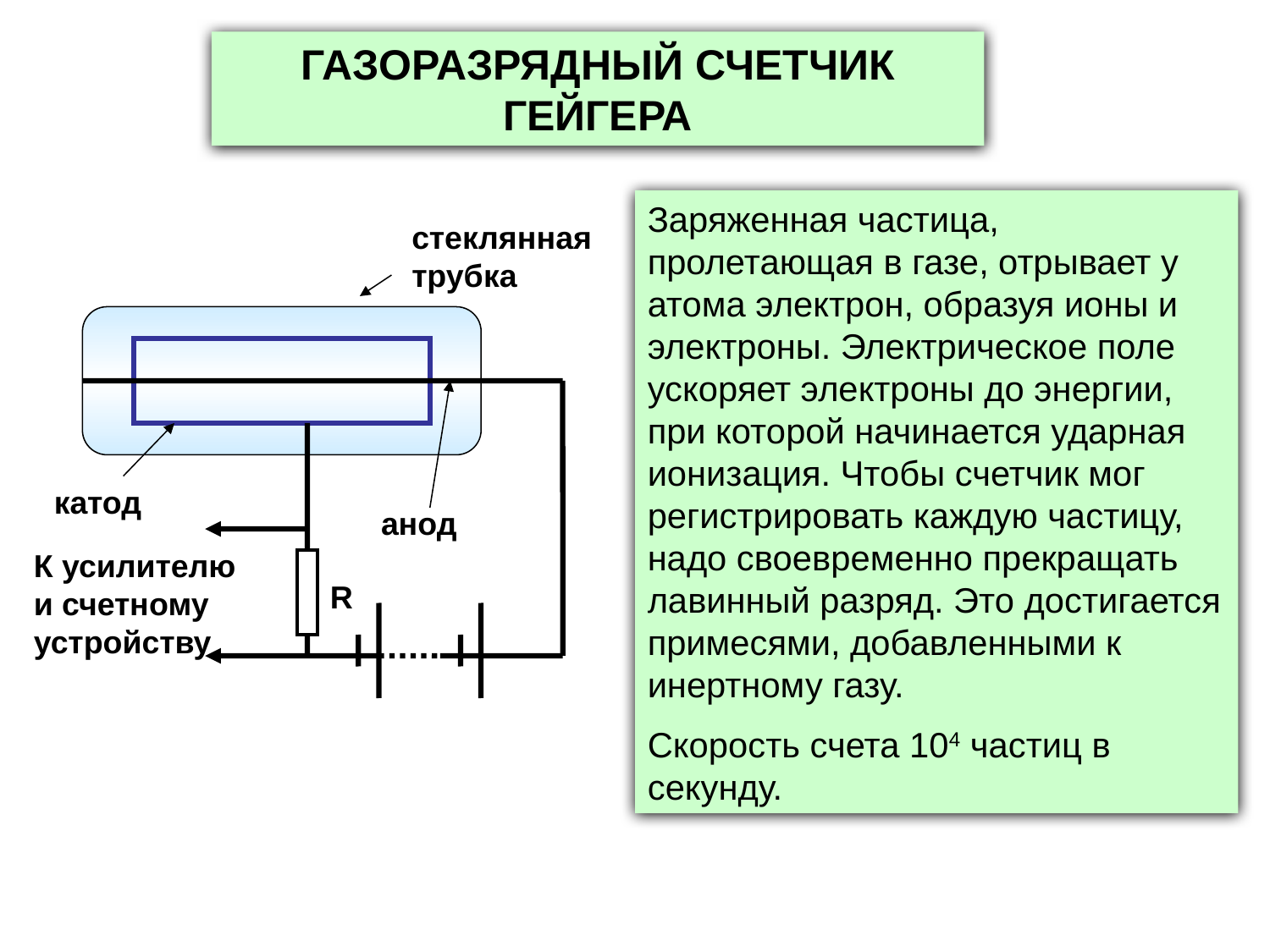

ГАЗОРАЗРЯДНЫЙ СЧЕТЧИК ГЕЙГЕРА
Заряженная частица, пролетающая в газе, отрывает у атома электрон, образуя ионы и электроны. Электрическое поле ускоряет электроны до энергии, при которой начинается ударная ионизация. Чтобы счетчик мог регистрировать каждую частицу, надо своевременно прекращать лавинный разряд. Это достигается примесями, добавленными к инертному газу.
Скорость счета 104 частиц в секунду.
стеклянная трубка

катод
анод

К усилителю и счетному устройству

R